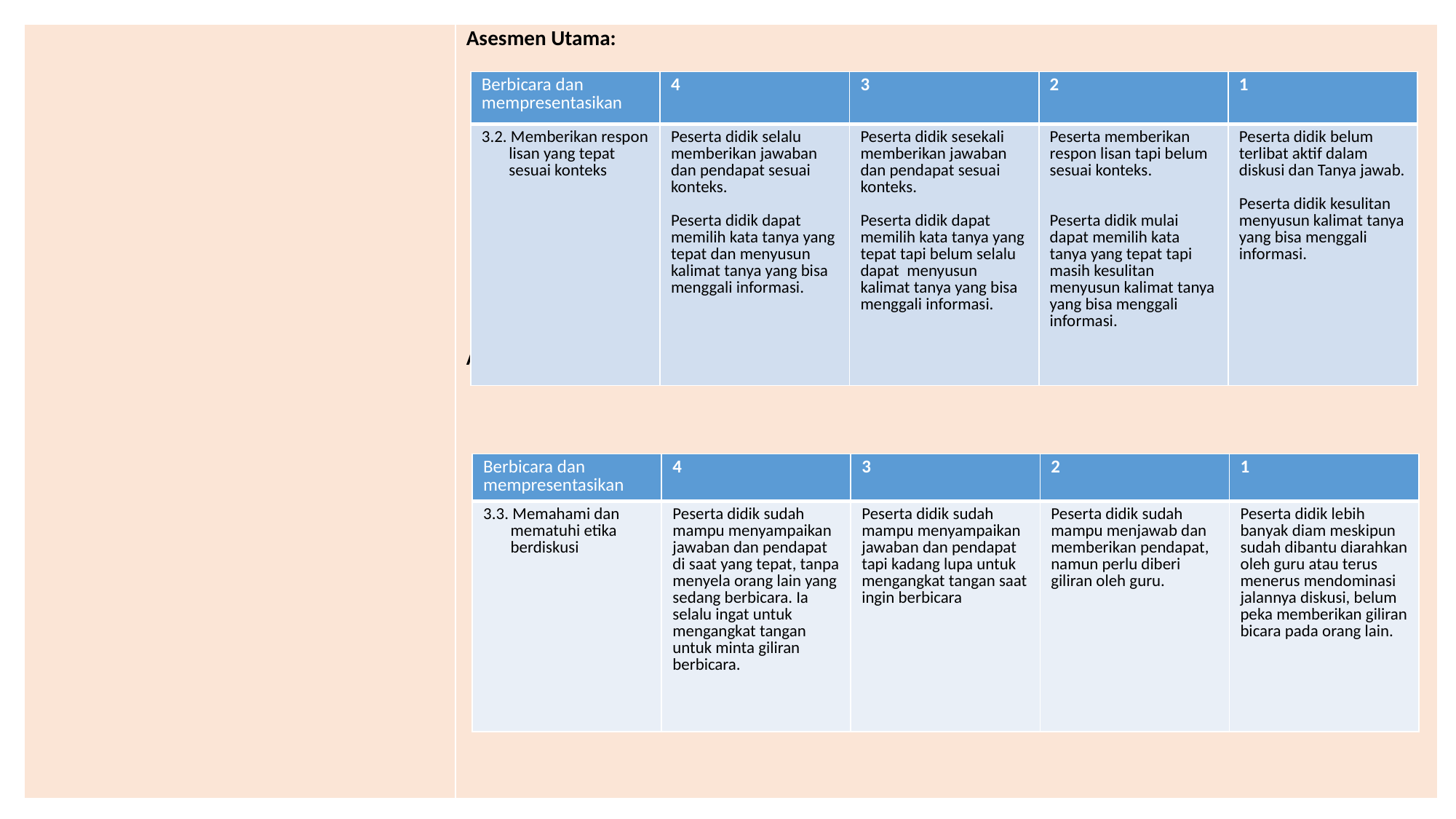

|  | Asesmen Utama: Asesmen lain yang dapat dilakukan bilamana perlu: |
| --- | --- |
| Berbicara dan mempresentasikan | 4 | 3 | 2 | 1 |
| --- | --- | --- | --- | --- |
| 3.2. Memberikan respon lisan yang tepat sesuai konteks | Peserta didik selalu memberikan jawaban dan pendapat sesuai konteks. Peserta didik dapat memilih kata tanya yang tepat dan menyusun kalimat tanya yang bisa menggali informasi. | Peserta didik sesekali memberikan jawaban dan pendapat sesuai konteks. Peserta didik dapat memilih kata tanya yang tepat tapi belum selalu dapat menyusun kalimat tanya yang bisa menggali informasi. | Peserta memberikan respon lisan tapi belum sesuai konteks. Peserta didik mulai dapat memilih kata tanya yang tepat tapi masih kesulitan menyusun kalimat tanya yang bisa menggali informasi. | Peserta didik belum terlibat aktif dalam diskusi dan Tanya jawab. Peserta didik kesulitan menyusun kalimat tanya yang bisa menggali informasi. |
| Berbicara dan mempresentasikan | 4 | 3 | 2 | 1 |
| --- | --- | --- | --- | --- |
| 3.3. Memahami dan mematuhi etika berdiskusi | Peserta didik sudah mampu menyampaikan jawaban dan pendapat di saat yang tepat, tanpa menyela orang lain yang sedang berbicara. Ia selalu ingat untuk mengangkat tangan untuk minta giliran berbicara. | Peserta didik sudah mampu menyampaikan jawaban dan pendapat tapi kadang lupa untuk mengangkat tangan saat ingin berbicara | Peserta didik sudah mampu menjawab dan memberikan pendapat, namun perlu diberi giliran oleh guru. | Peserta didik lebih banyak diam meskipun sudah dibantu diarahkan oleh guru atau terus menerus mendominasi jalannya diskusi, belum peka memberikan giliran bicara pada orang lain. |